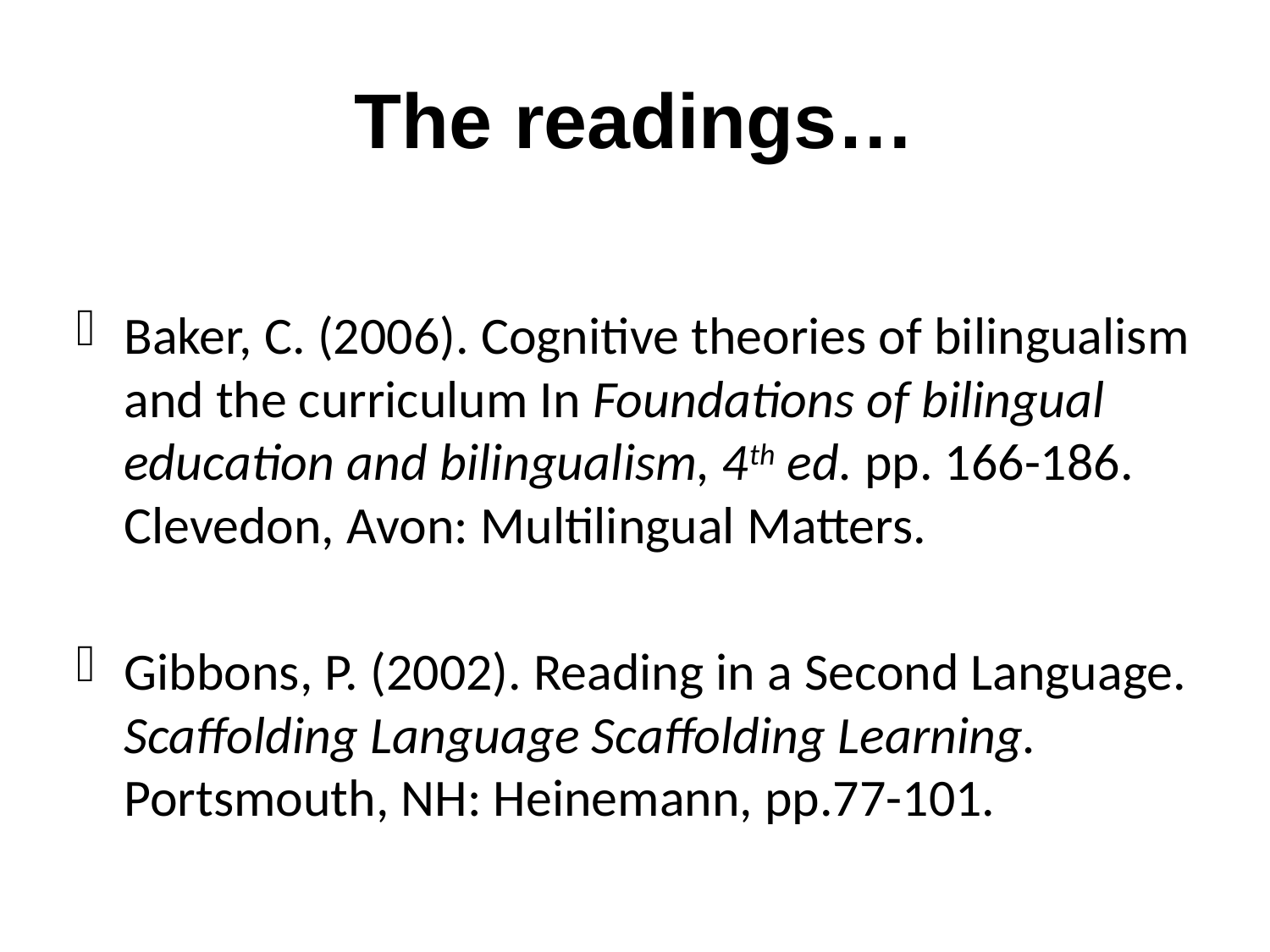

# The readings…

Baker, C. (2006). Cognitive theories of bilingualism and the curriculum In Foundations of bilingual education and bilingualism, 4th ed. pp. 166-186. Clevedon, Avon: Multilingual Matters.

Gibbons, P. (2002). Reading in a Second Language. Scaffolding Language Scaffolding Learning. Portsmouth, NH: Heinemann, pp.77-101.